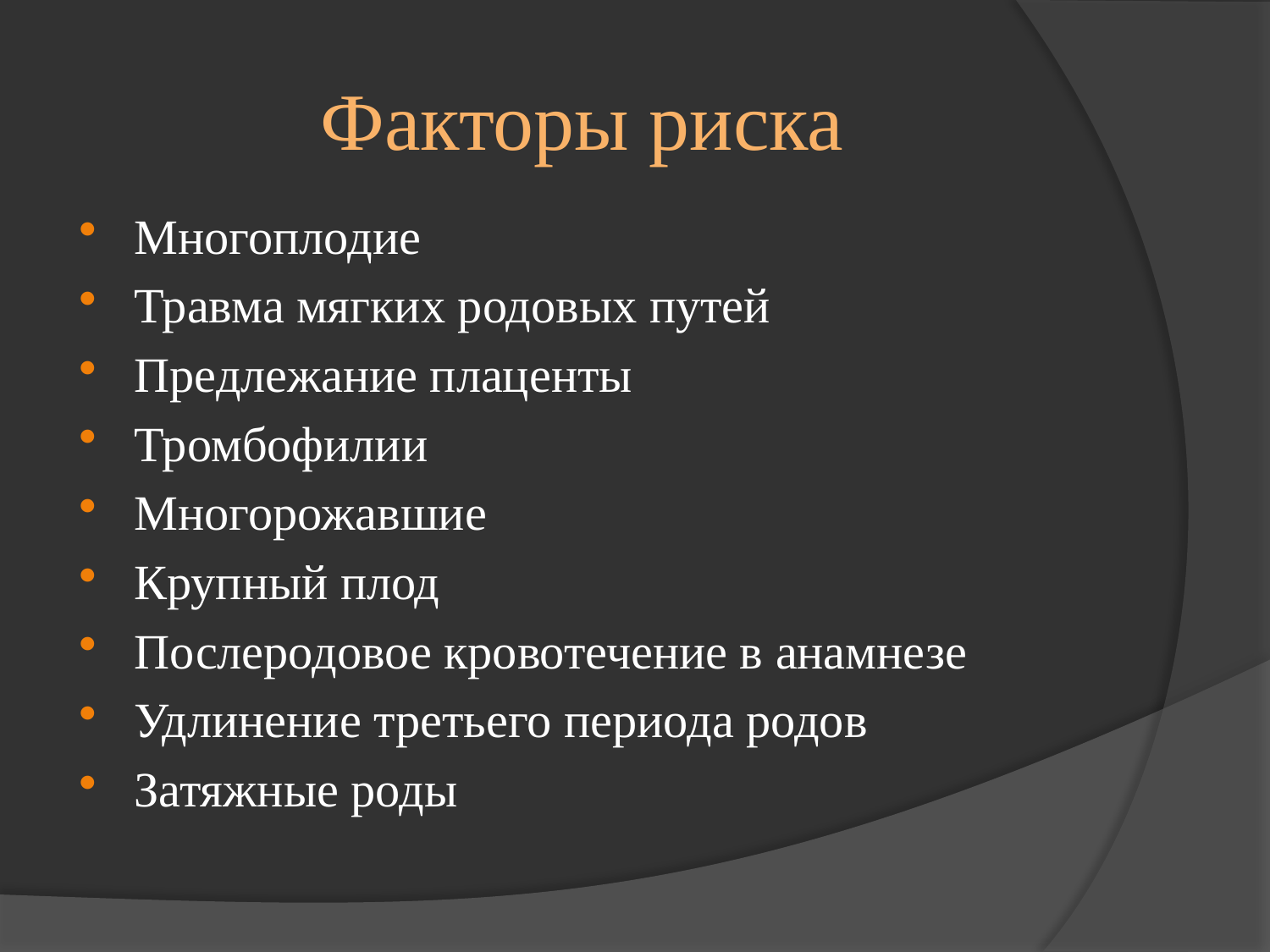

# Факторы риска
Многоплодие
Травма мягких родовых путей
Предлежание плаценты
Тромбофилии
Многорожавшие
Крупный плод
Послеродовое кровотечение в анамнезе
Удлинение третьего периода родов
Затяжные роды